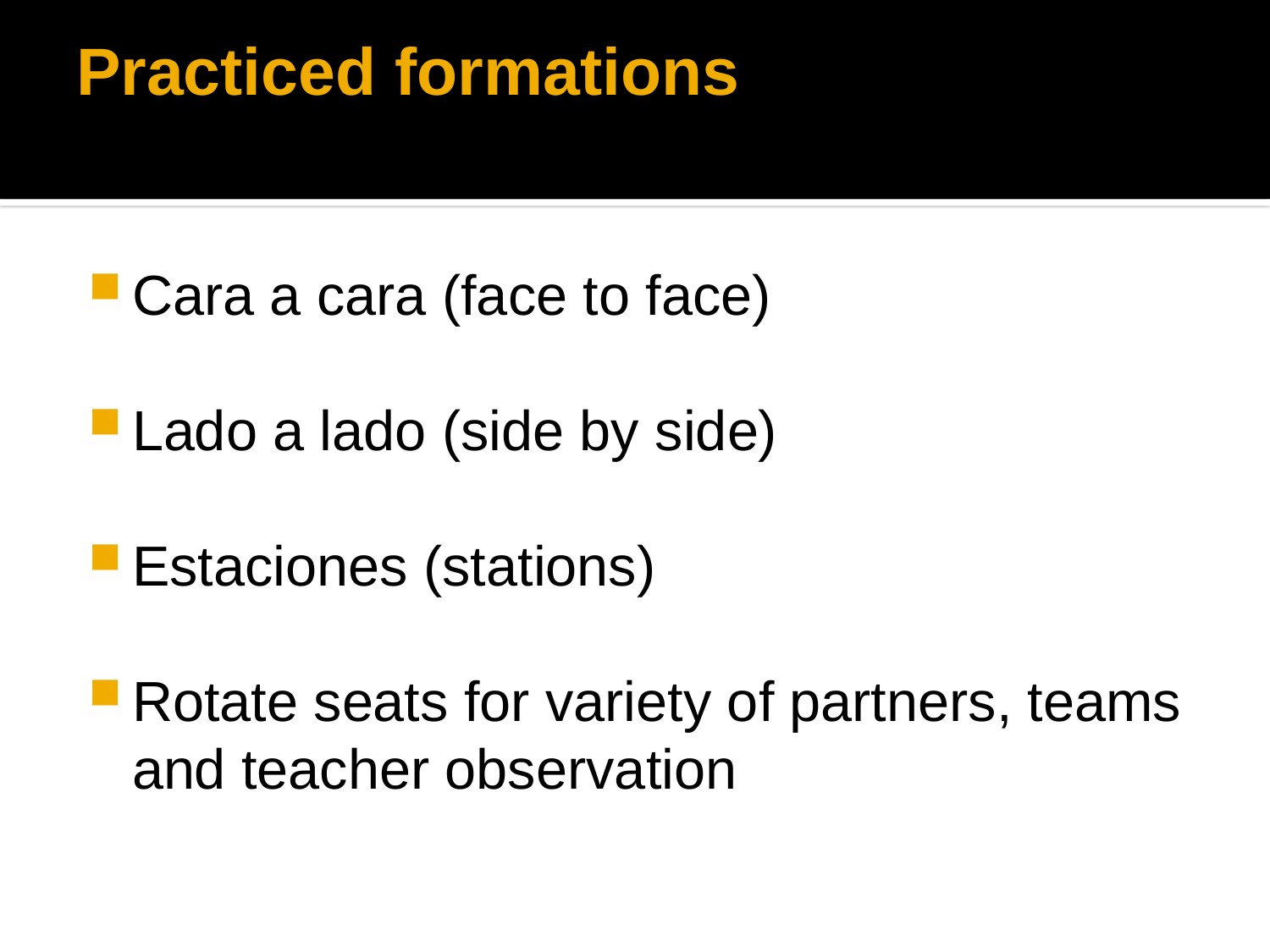

# Practiced formations
Cara a cara (face to face)

Lado a lado (side by side)

Estaciones (stations)

Rotate seats for variety of partners, teams and teacher observation